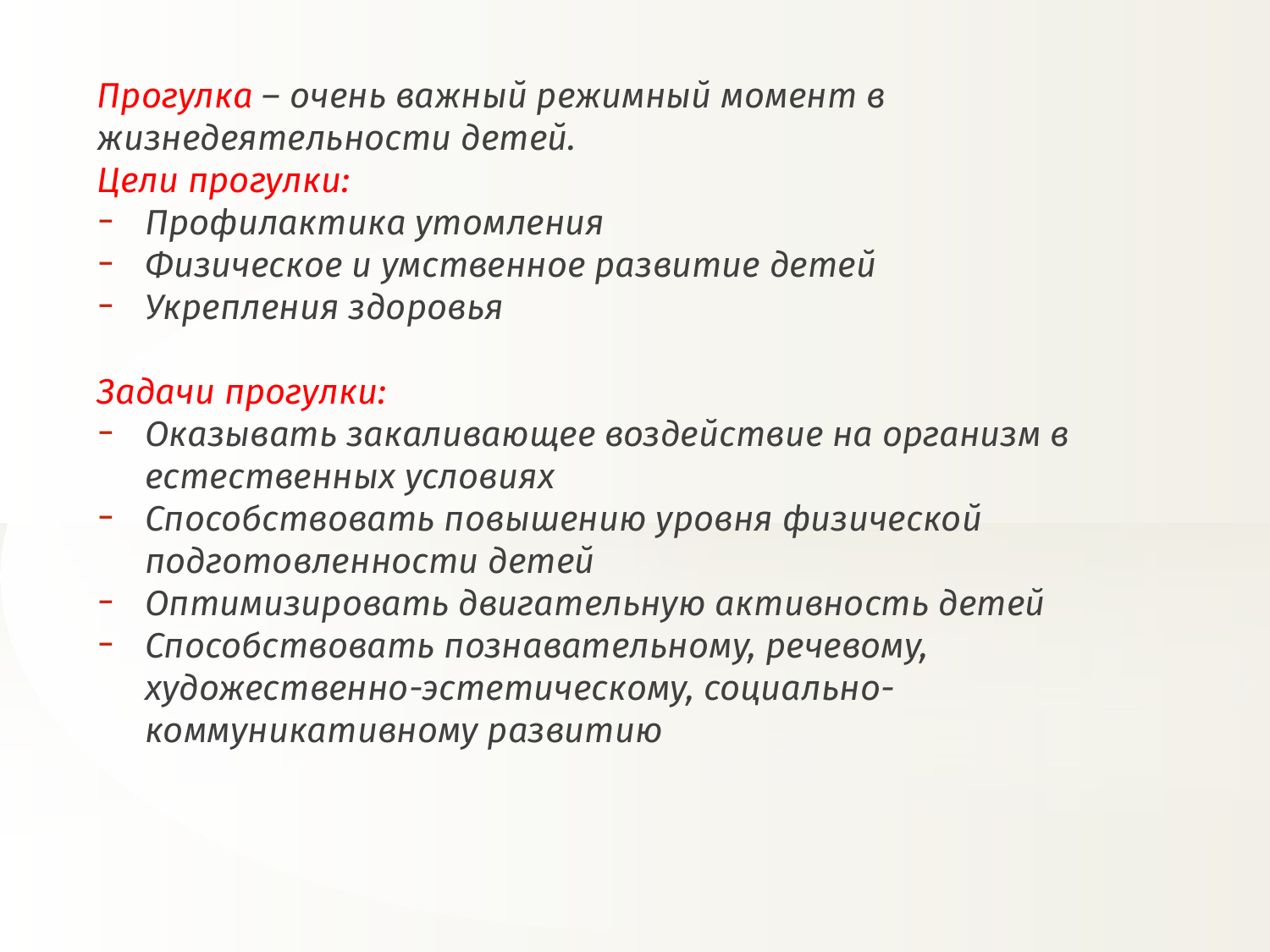

Прогулка – очень важный режимный момент в жизнедеятельности детей.
Цели прогулки:
Профилактика утомления
Физическое и умственное развитие детей
Укрепления здоровья

Задачи прогулки:
Оказывать закаливающее воздействие на организм в естественных условиях
Способствовать повышению уровня физической подготовленности детей
Оптимизировать двигательную активность детей
Способствовать познавательному, речевому, художественно-эстетическому, социально-коммуникативному развитию